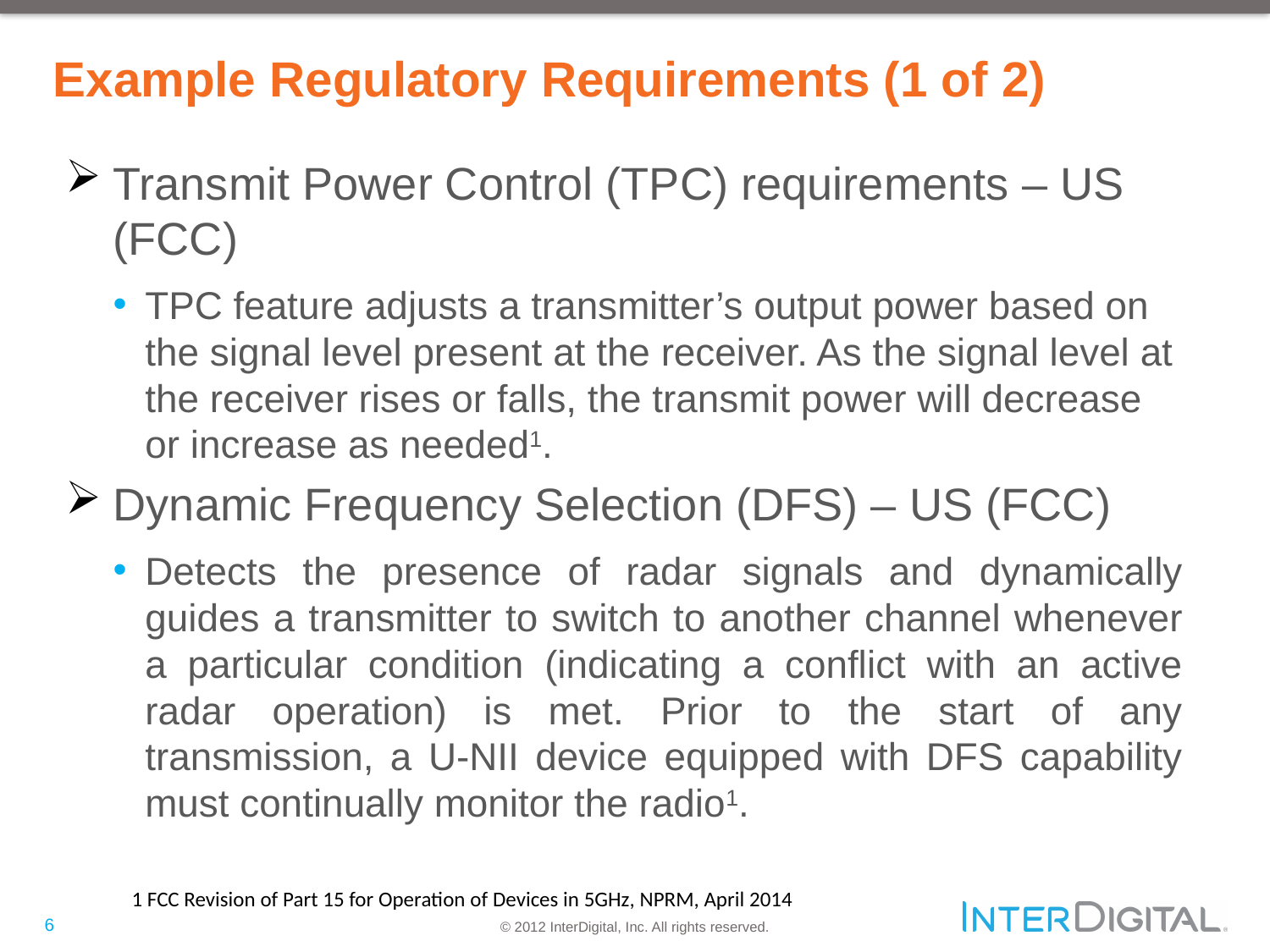

# Example Regulatory Requirements (1 of 2)
Transmit Power Control (TPC) requirements – US (FCC)
TPC feature adjusts a transmitter’s output power based on the signal level present at the receiver. As the signal level at the receiver rises or falls, the transmit power will decrease or increase as needed1.
Dynamic Frequency Selection (DFS) – US (FCC)
Detects the presence of radar signals and dynamically guides a transmitter to switch to another channel whenever a particular condition (indicating a conflict with an active radar operation) is met. Prior to the start of any transmission, a U-NII device equipped with DFS capability must continually monitor the radio1.

1 FCC Revision of Part 15 for Operation of Devices in 5GHz, NPRM, April 2014